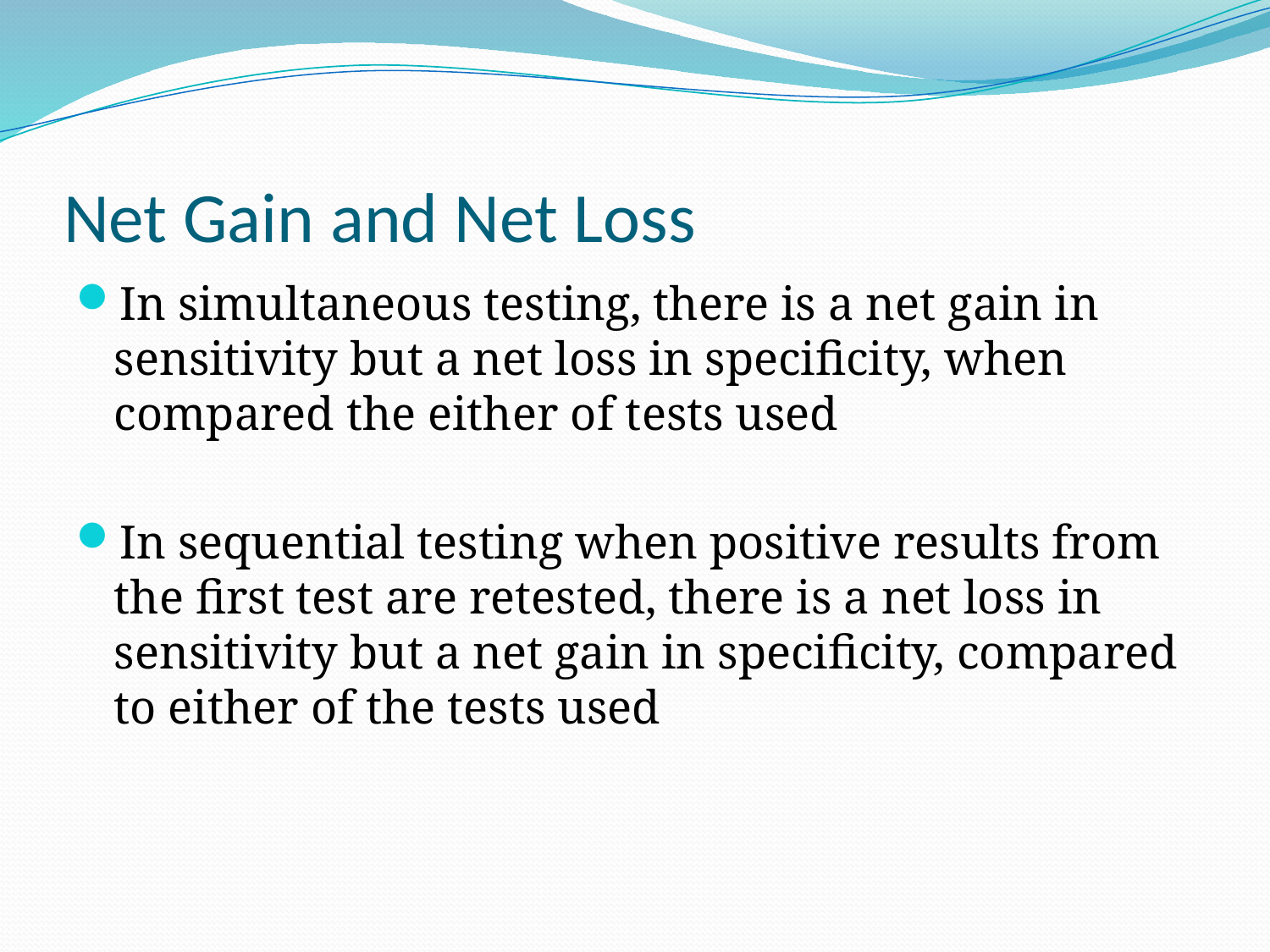

# Net Gain and Net Loss
In simultaneous testing, there is a net gain in sensitivity but a net loss in specificity, when compared the either of tests used

In sequential testing when positive results from the first test are retested, there is a net loss in sensitivity but a net gain in specificity, compared to either of the tests used